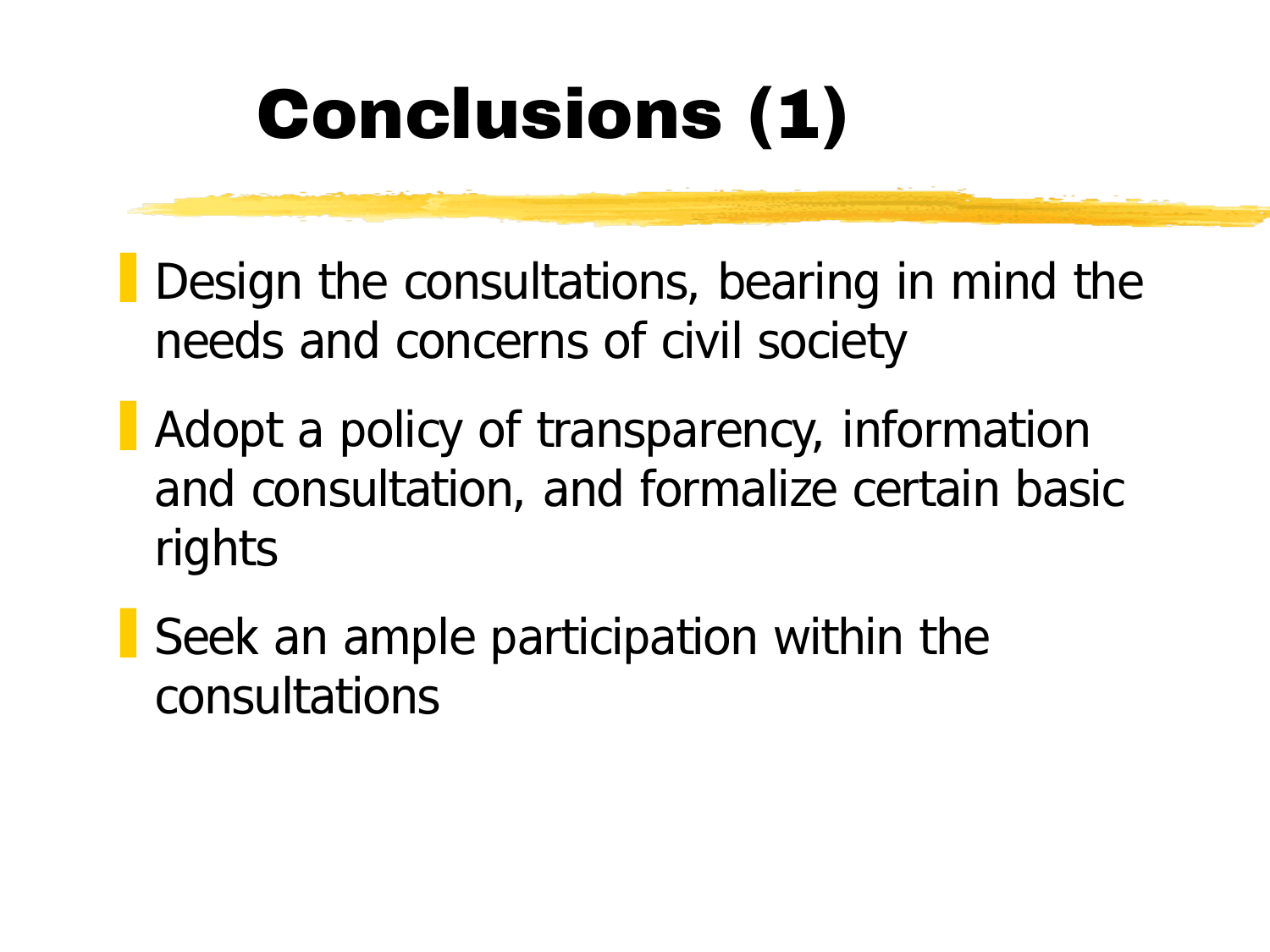

# Conclusions (1)
Design the consultations, bearing in mind the needs and concerns of civil society
Adopt a policy of transparency, information and consultation, and formalize certain basic rights
Seek an ample participation within the consultations